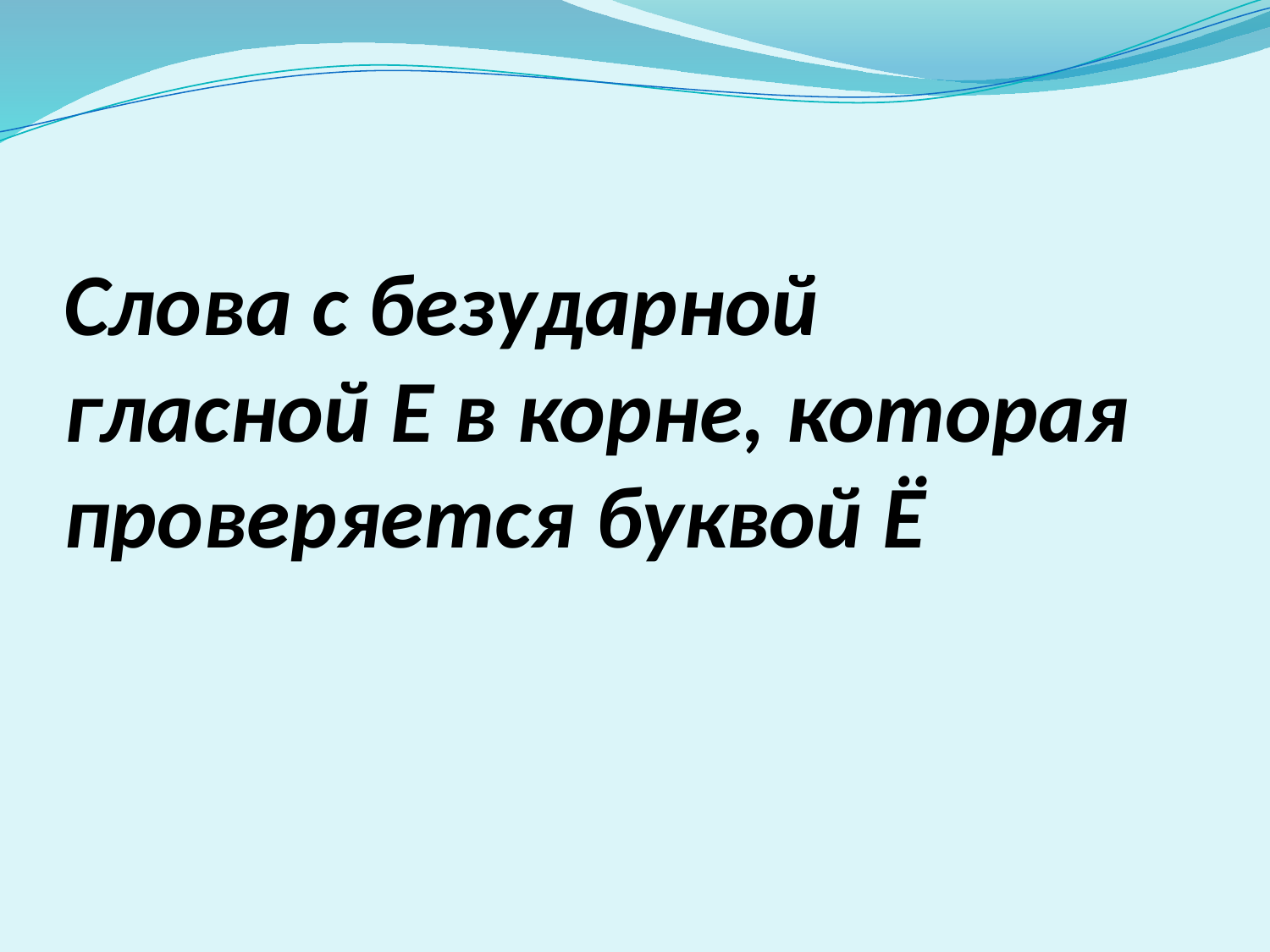

# Слова с безударной гласной Е в корне, которая проверяется буквой Ё